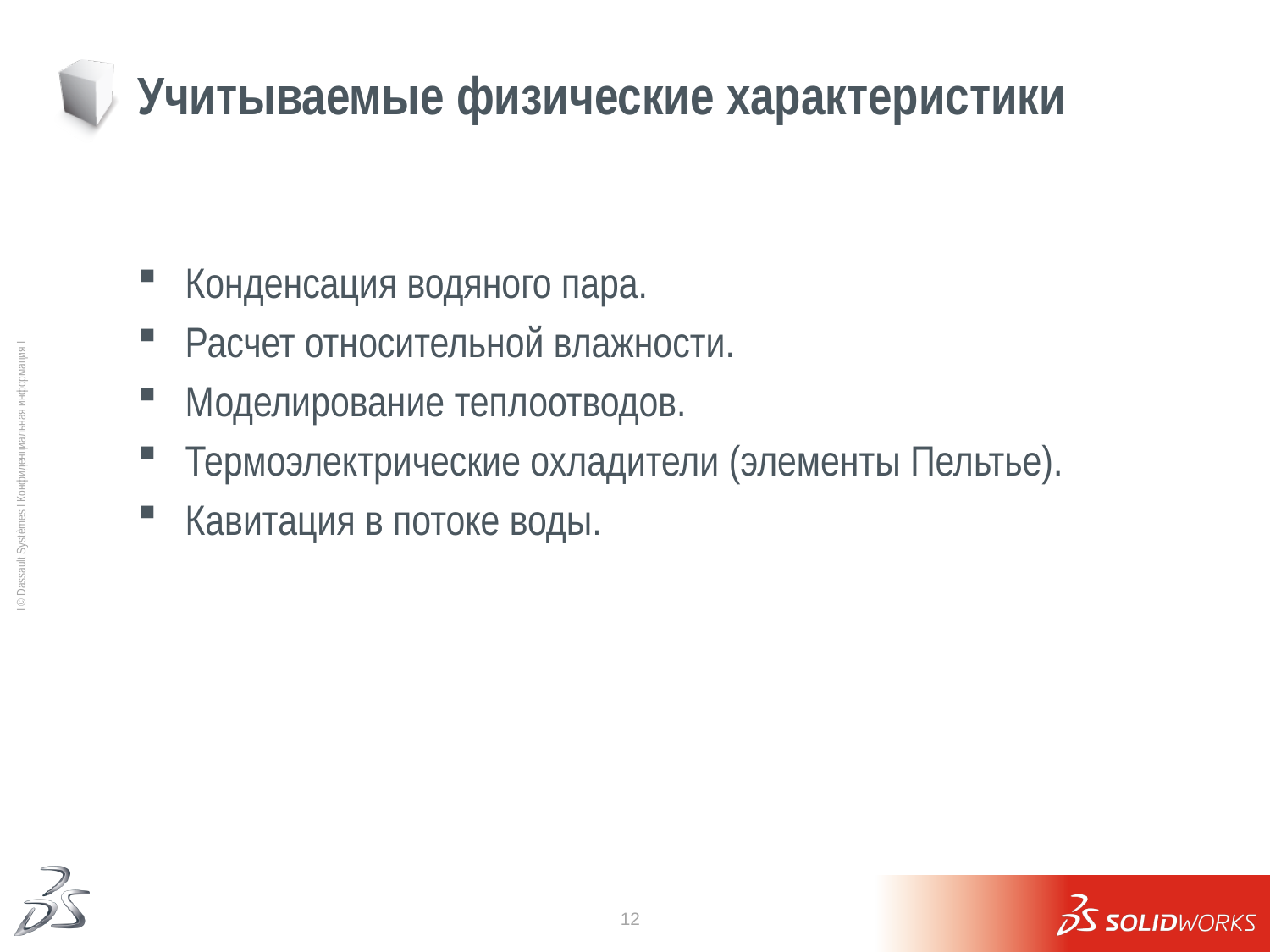

# Учитываемые физические характеристики
Конденсация водяного пара.
Расчет относительной влажности.
Моделирование теплоотводов.
Термоэлектрические охладители (элементы Пельтье).
Кавитация в потоке воды.